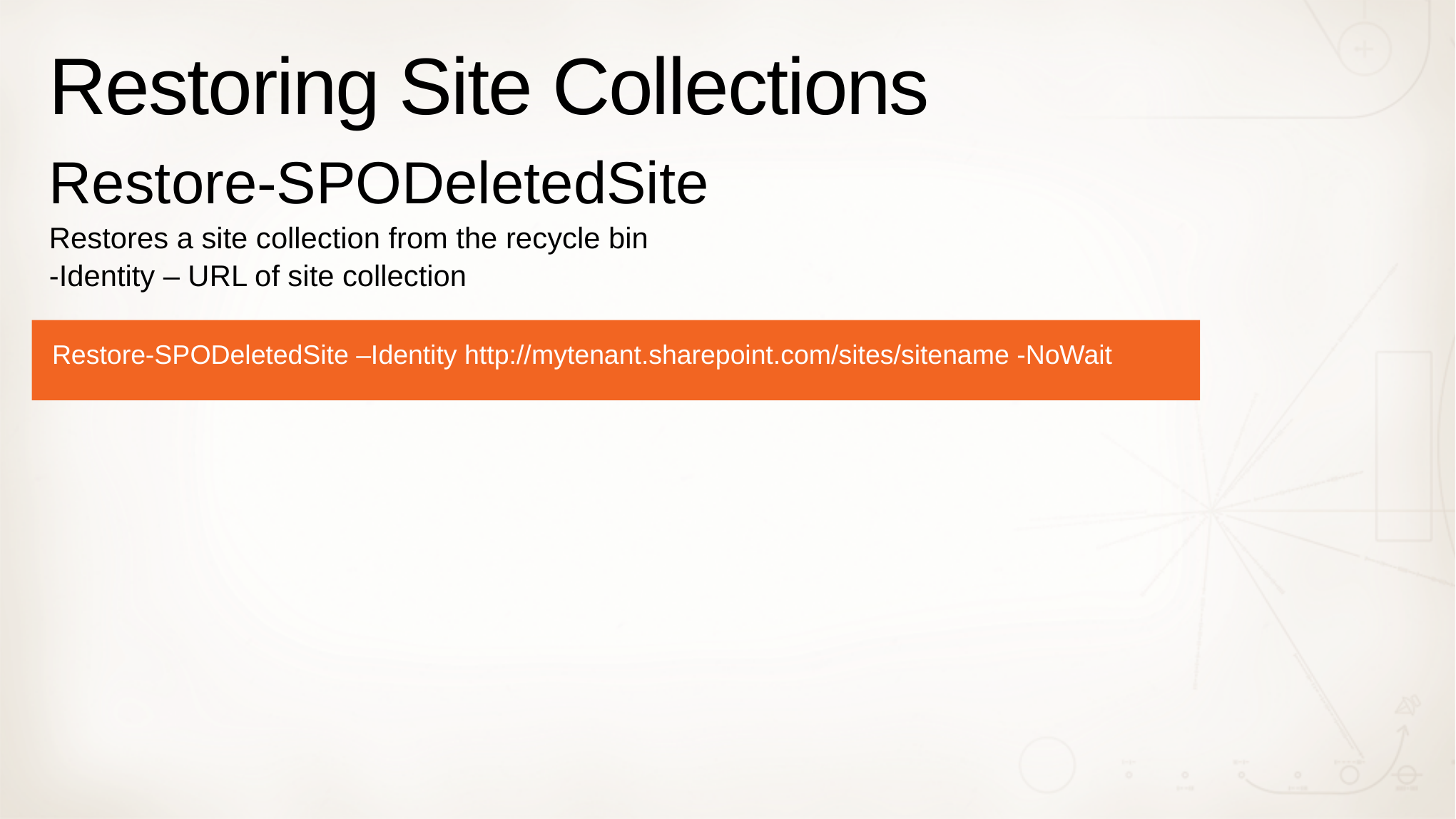

# Restoring Site Collections
Restore-SPODeletedSite
Restores a site collection from the recycle bin
-Identity – URL of site collection

Restore-SPODeletedSite –Identity http://mytenant.sharepoint.com/sites/sitename -NoWait